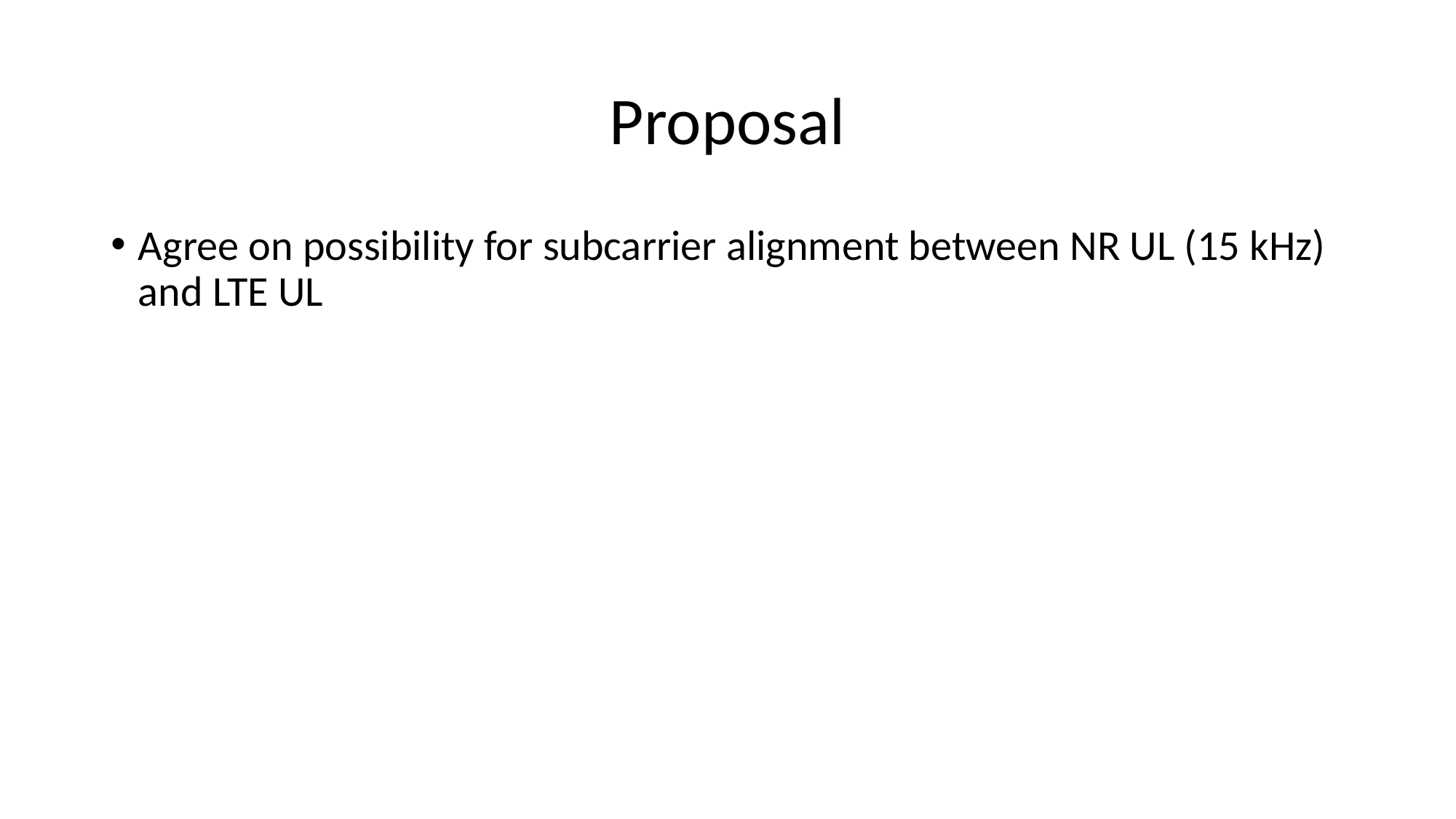

# Proposal
Agree on possibility for subcarrier alignment between NR UL (15 kHz) and LTE UL